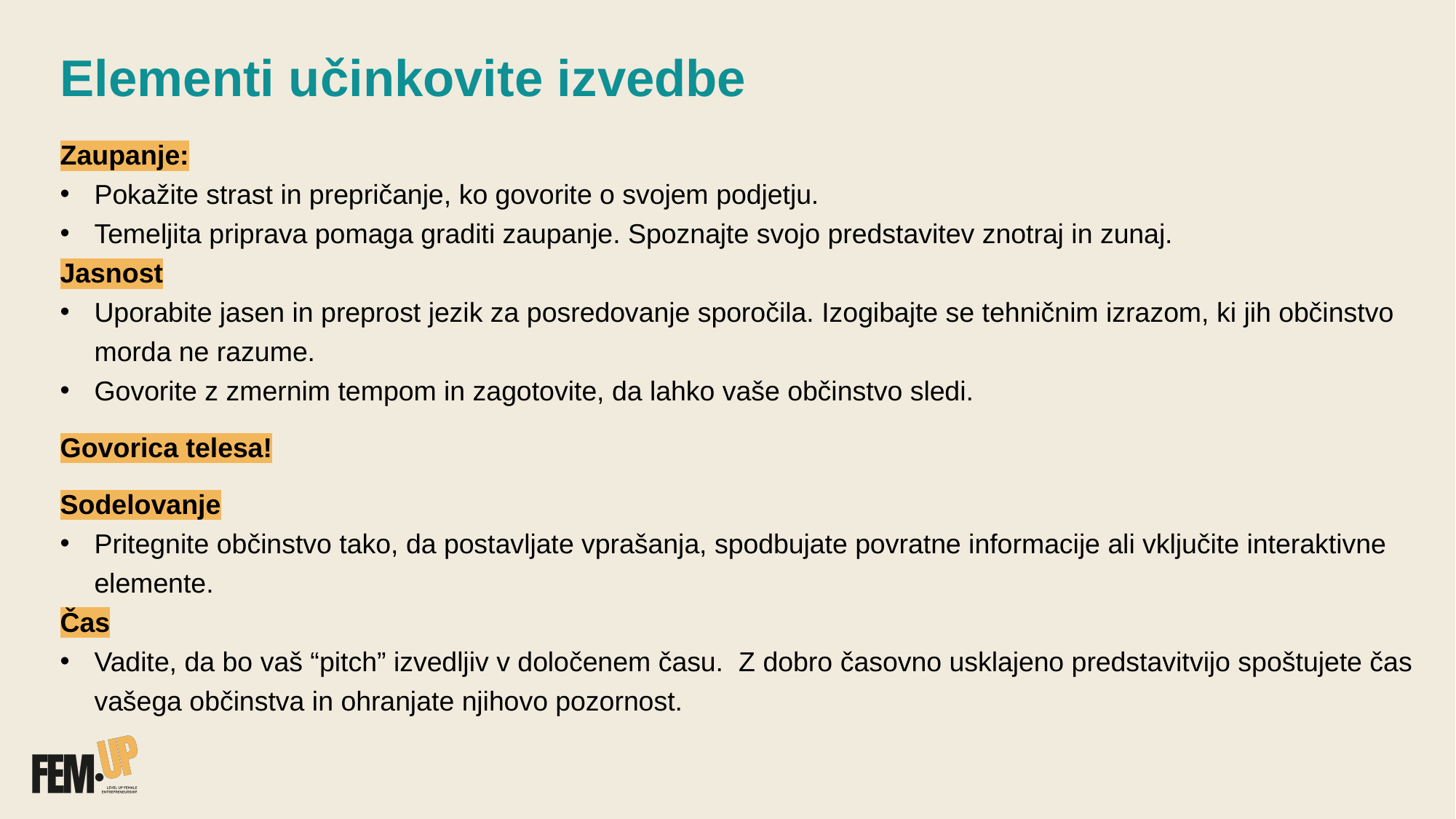

# Elementi učinkovite izvedbe
Zaupanje:
Pokažite strast in prepričanje, ko govorite o svojem podjetju.
Temeljita priprava pomaga graditi zaupanje. Spoznajte svojo predstavitev znotraj in zunaj.
Jasnost
Uporabite jasen in preprost jezik za posredovanje sporočila. Izogibajte se tehničnim izrazom, ki jih občinstvo morda ne razume.
Govorite z zmernim tempom in zagotovite, da lahko vaše občinstvo sledi.

Govorica telesa!

Sodelovanje
Pritegnite občinstvo tako, da postavljate vprašanja, spodbujate povratne informacije ali vključite interaktivne elemente.
Čas
Vadite, da bo vaš “pitch” izvedljiv v določenem času.  Z dobro časovno usklajeno predstavitvijo spoštujete čas vašega občinstva in ohranjate njihovo pozornost.